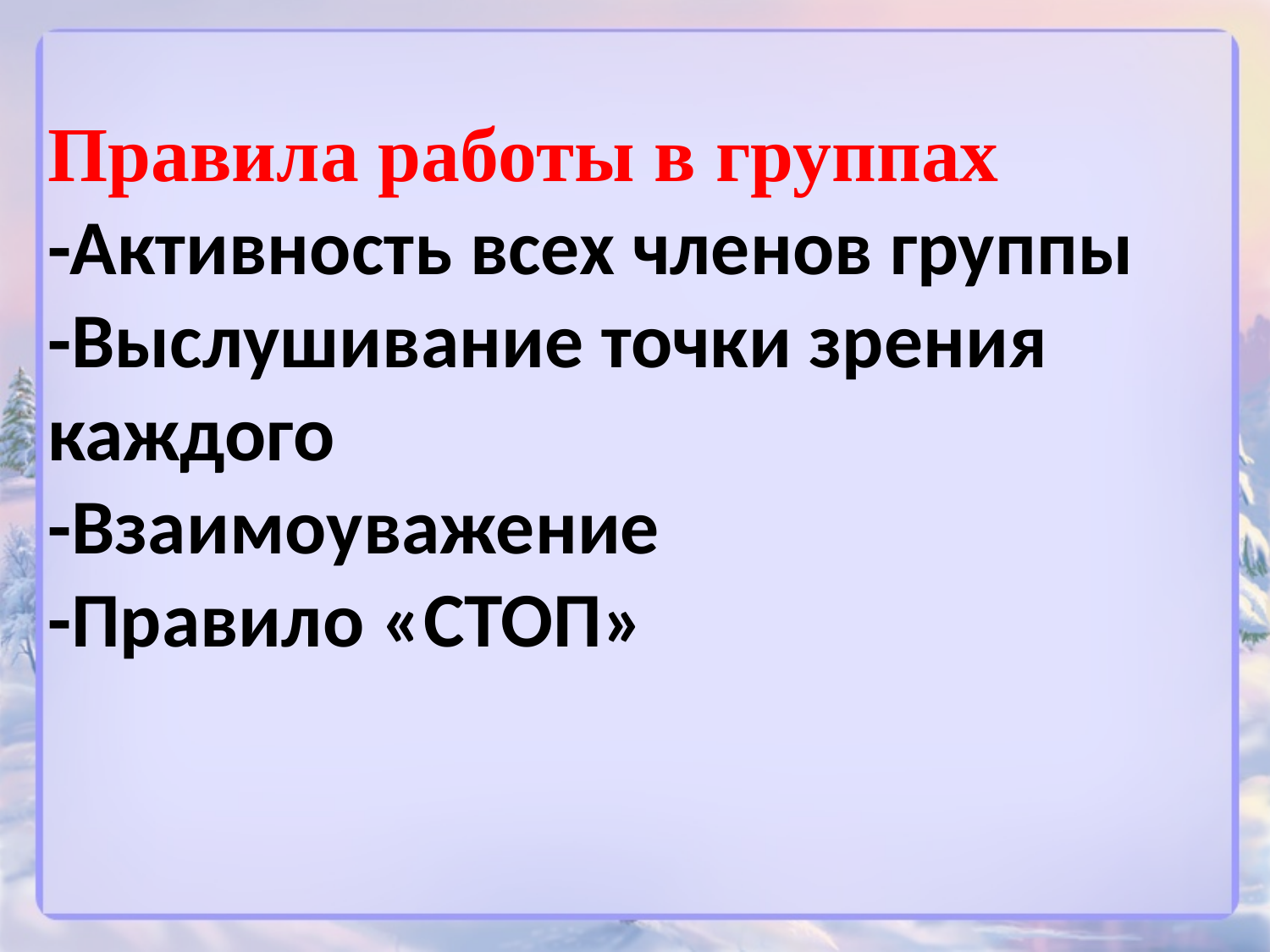

# Правила работы в группах -Активность всех членов группы -Выслушивание точки зрения каждого -Взаимоуважение -Правило «СТОП»